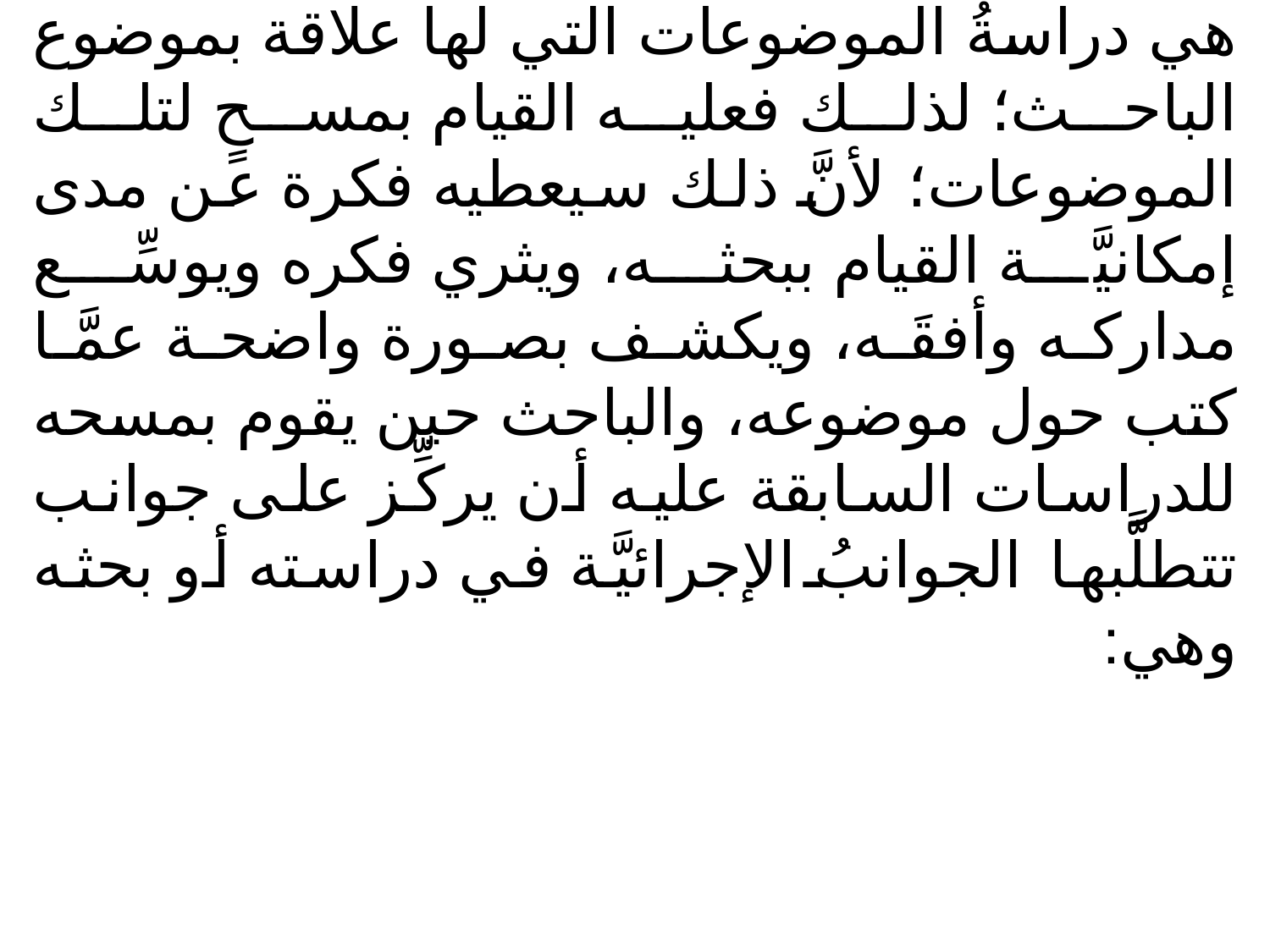

أن من مستلزمات الخطَّة العمليَّة للدراسة هي دراسةُ الموضوعات التي لها علاقة بموضوع الباحث؛ لذلك فعليه القيام بمسحٍ لتلك الموضوعات؛ لأنَّ ذلك سيعطيه فكرة عن مدى إمكانيَّة القيام ببحثه، ويثري فكره ويوسِّع مداركه وأفقَه، ويكشف بصورة واضحة عمَّا كتب حول موضوعه، والباحث حين يقوم بمسحه للدراسات السابقة عليه أن يركِّز على جوانب تتطلَّبها الجوانبُ الإجرائيَّة في دراسته أو بحثه وهي: